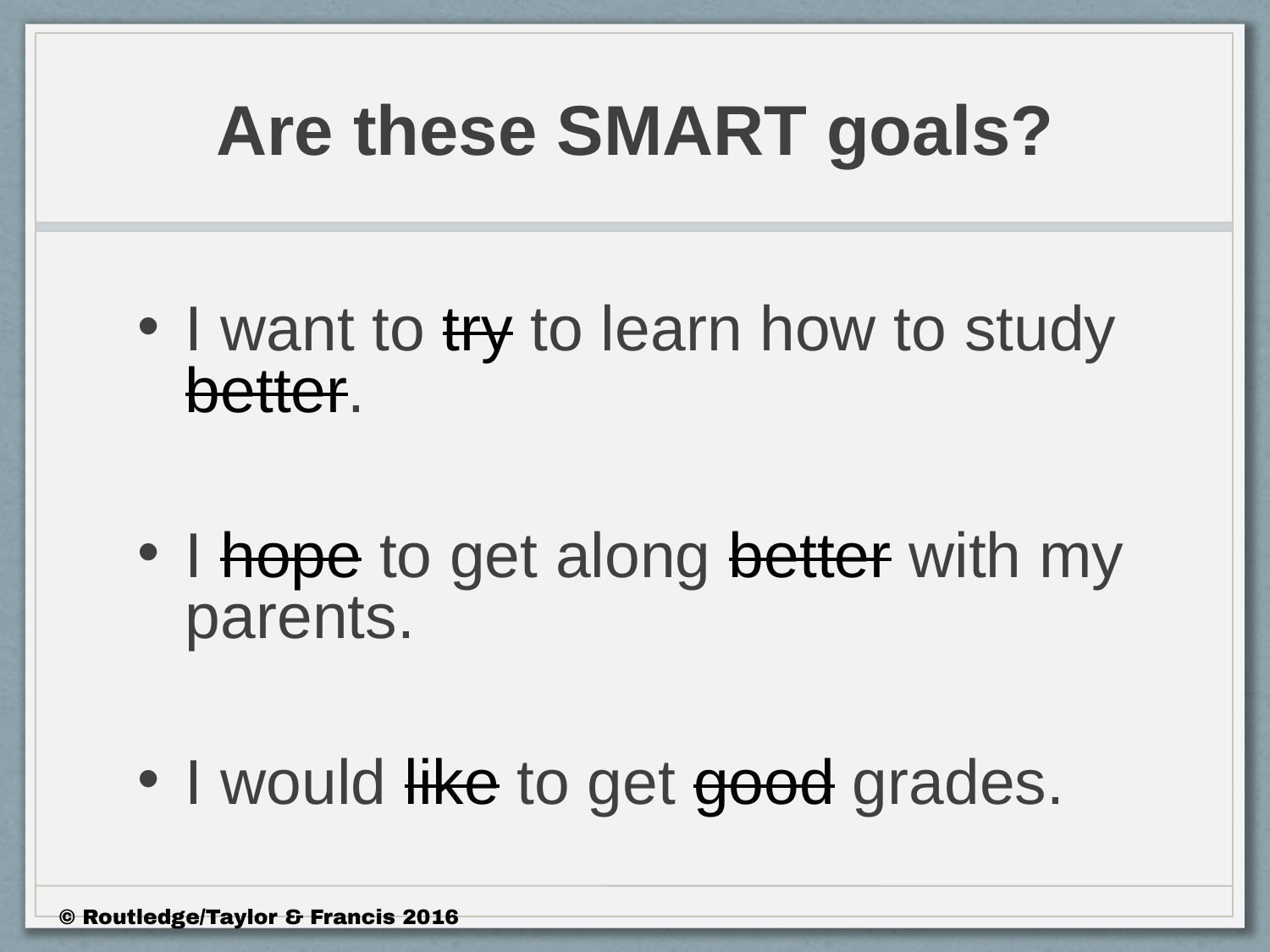

# Are these SMART goals?
I want to try to learn how to study better.

I hope to get along better with my parents.

I would like to get good grades.
© Routledge/Taylor & Francis 2016